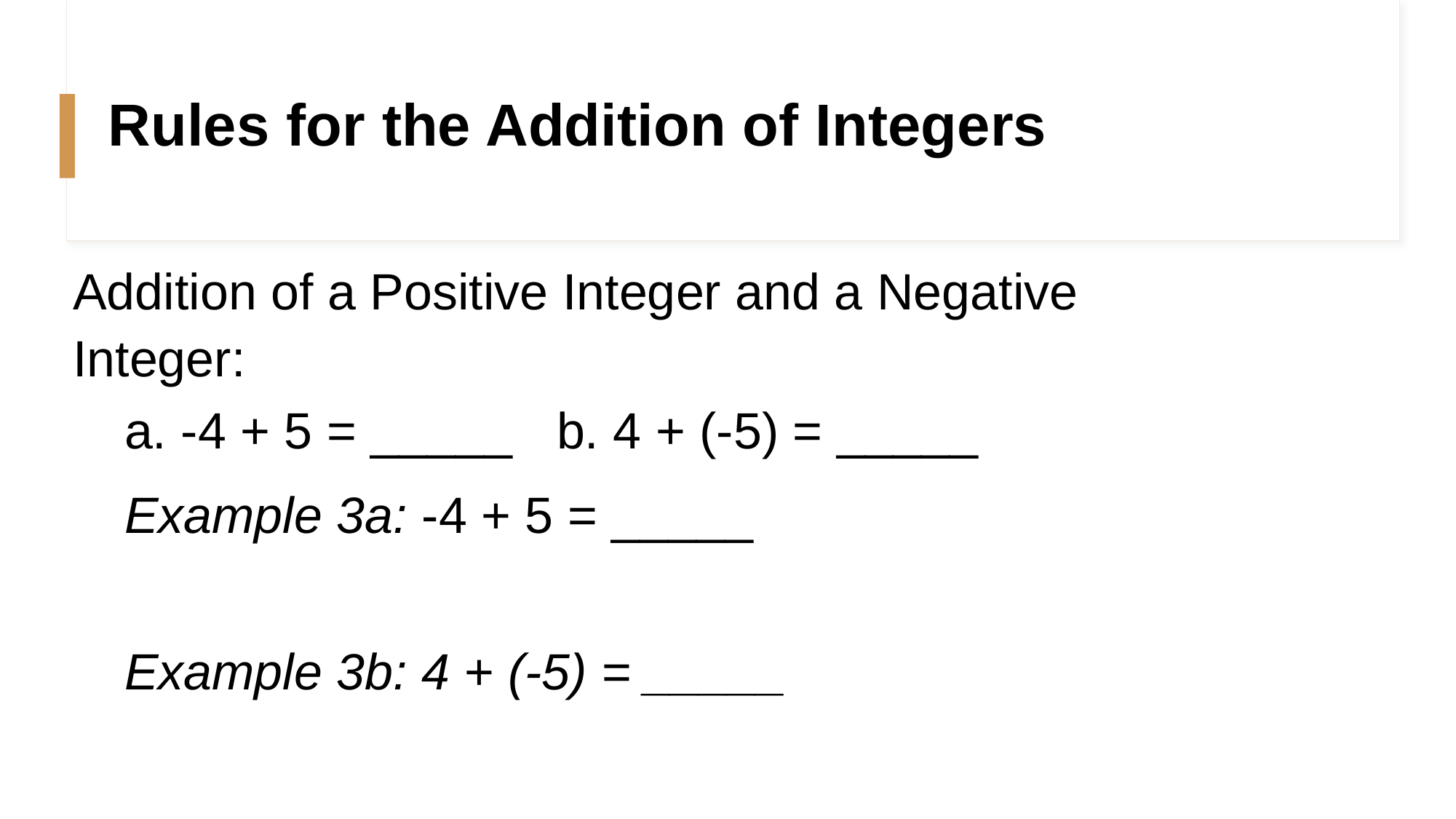

# Rules for the Addition of Integers
Addition of a Positive Integer and a Negative Integer:
a. -4 + 5 = _____		b. 4 + (-5) = _____
Example 3a: -4 + 5 = _____

Example 3b: 4 + (-5) = _____